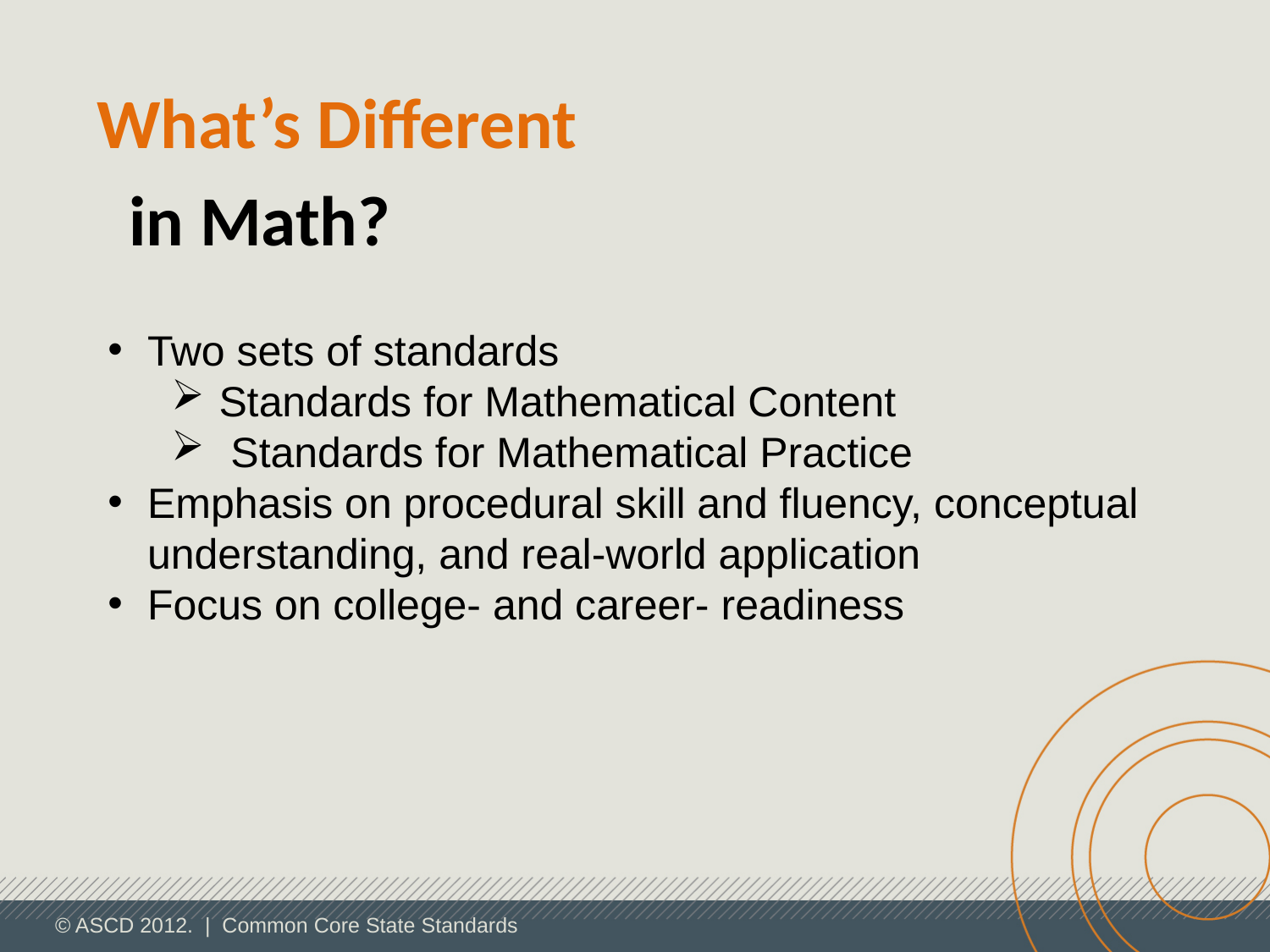

What’s Different
in Math?
Two sets of standards
Standards for Mathematical Content
 Standards for Mathematical Practice
Emphasis on procedural skill and fluency, conceptual understanding, and real-world application
Focus on college- and career- readiness
© ASCD 2012.  |  Common Core State Standards